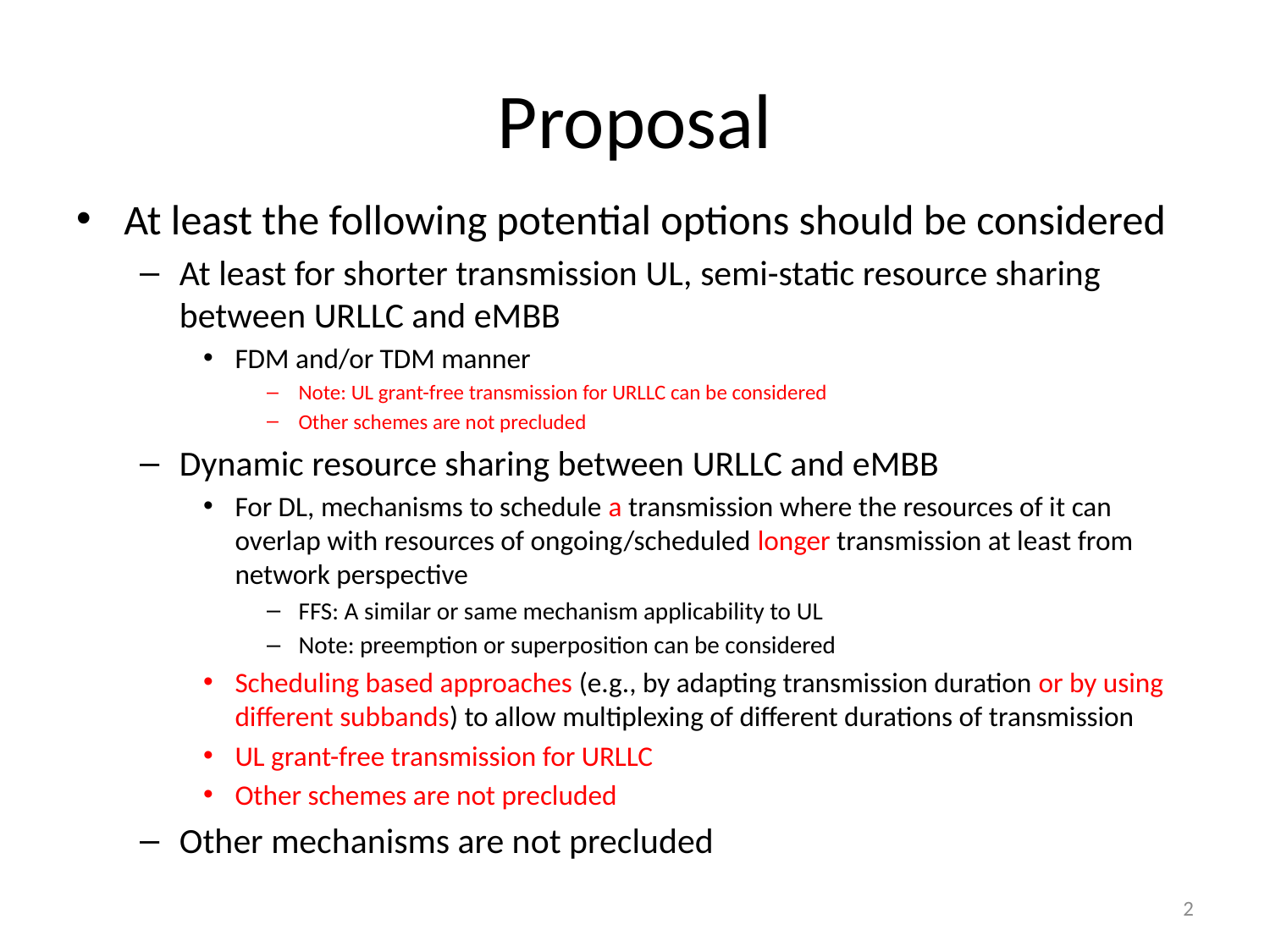

# Proposal
At least the following potential options should be considered
At least for shorter transmission UL, semi-static resource sharing between URLLC and eMBB
FDM and/or TDM manner
Note: UL grant-free transmission for URLLC can be considered
Other schemes are not precluded
Dynamic resource sharing between URLLC and eMBB
For DL, mechanisms to schedule a transmission where the resources of it can overlap with resources of ongoing/scheduled longer transmission at least from network perspective
FFS: A similar or same mechanism applicability to UL
Note: preemption or superposition can be considered
Scheduling based approaches (e.g., by adapting transmission duration or by using different subbands) to allow multiplexing of different durations of transmission
UL grant-free transmission for URLLC
Other schemes are not precluded
Other mechanisms are not precluded

2